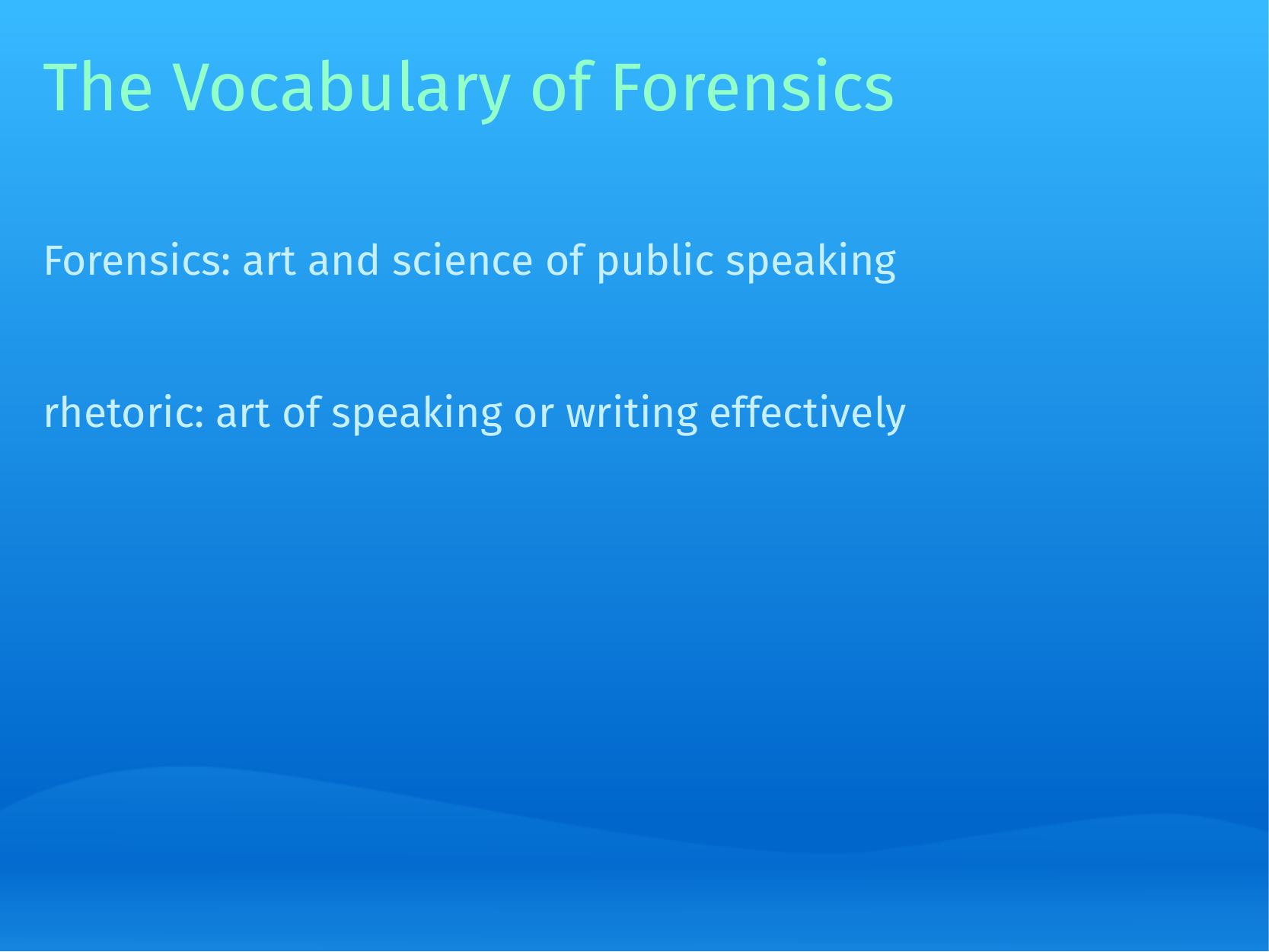

# The Vocabulary of Forensics
Forensics: art and science of public speaking

rhetoric: art of speaking or writing effectively